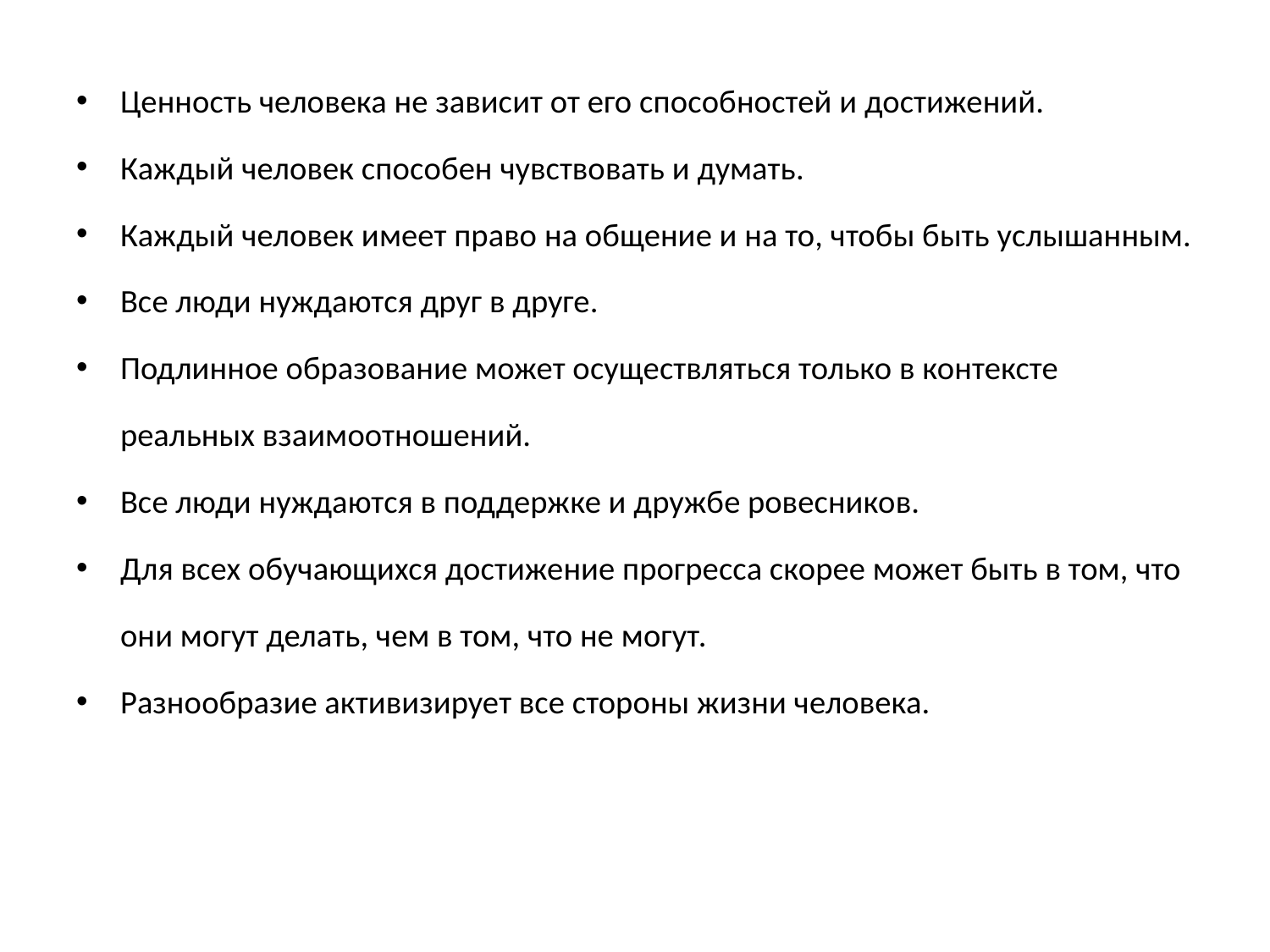

Ценность человека не зависит от его способностей и достижений.
Каждый человек способен чувствовать и думать.
Каждый человек имеет право на общение и на то, чтобы быть услышанным.
Все люди нуждаются друг в друге.
Подлинное образование может осуществляться только в контексте реальных взаимоотношений.
Все люди нуждаются в поддержке и дружбе ровесников.
Для всех обучающихся достижение прогресса скорее может быть в том, что они могут делать, чем в том, что не могут.
Разнообразие активизирует все стороны жизни человека.